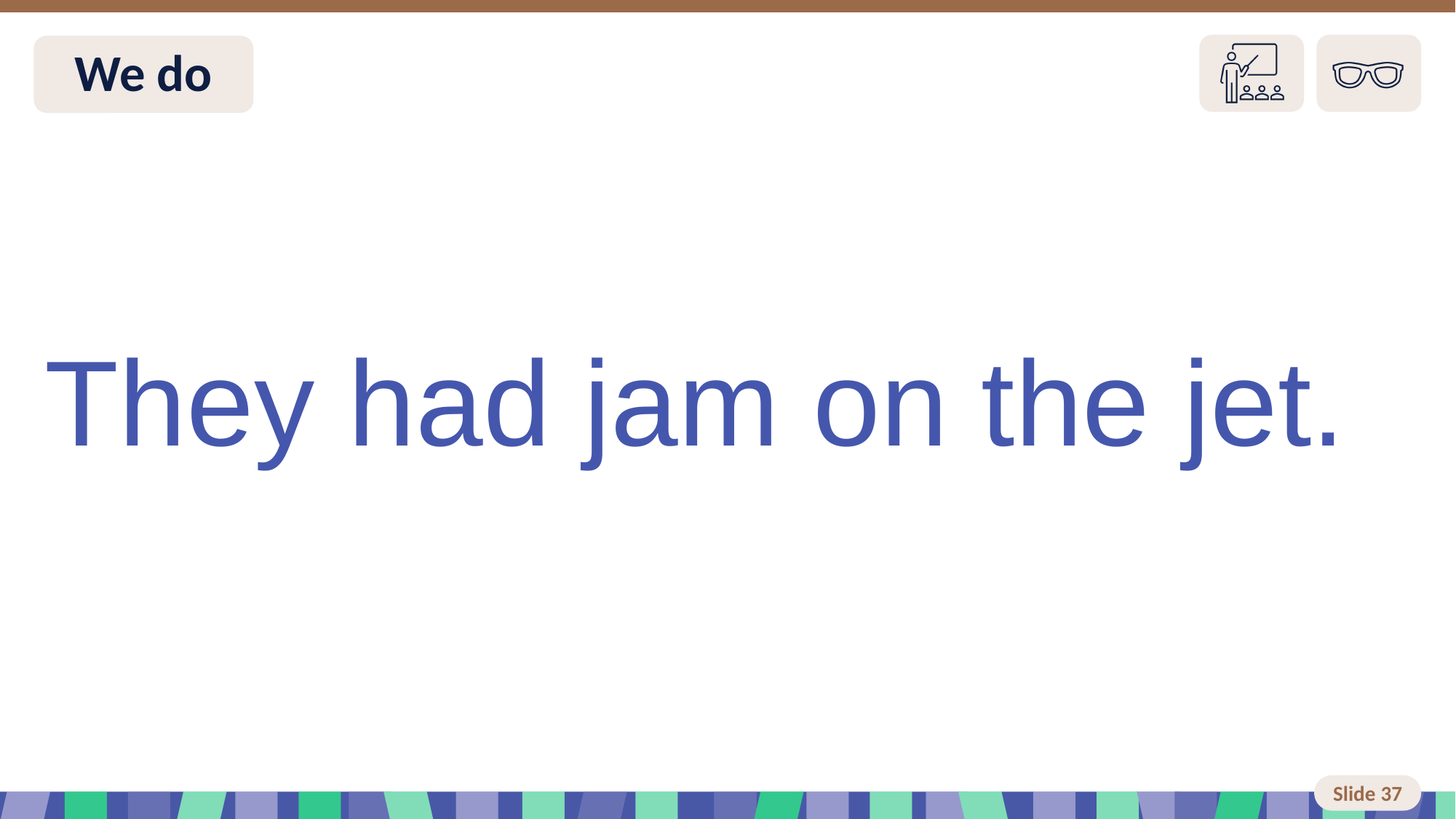

# Slide 34 We do
They had jam on the jet.